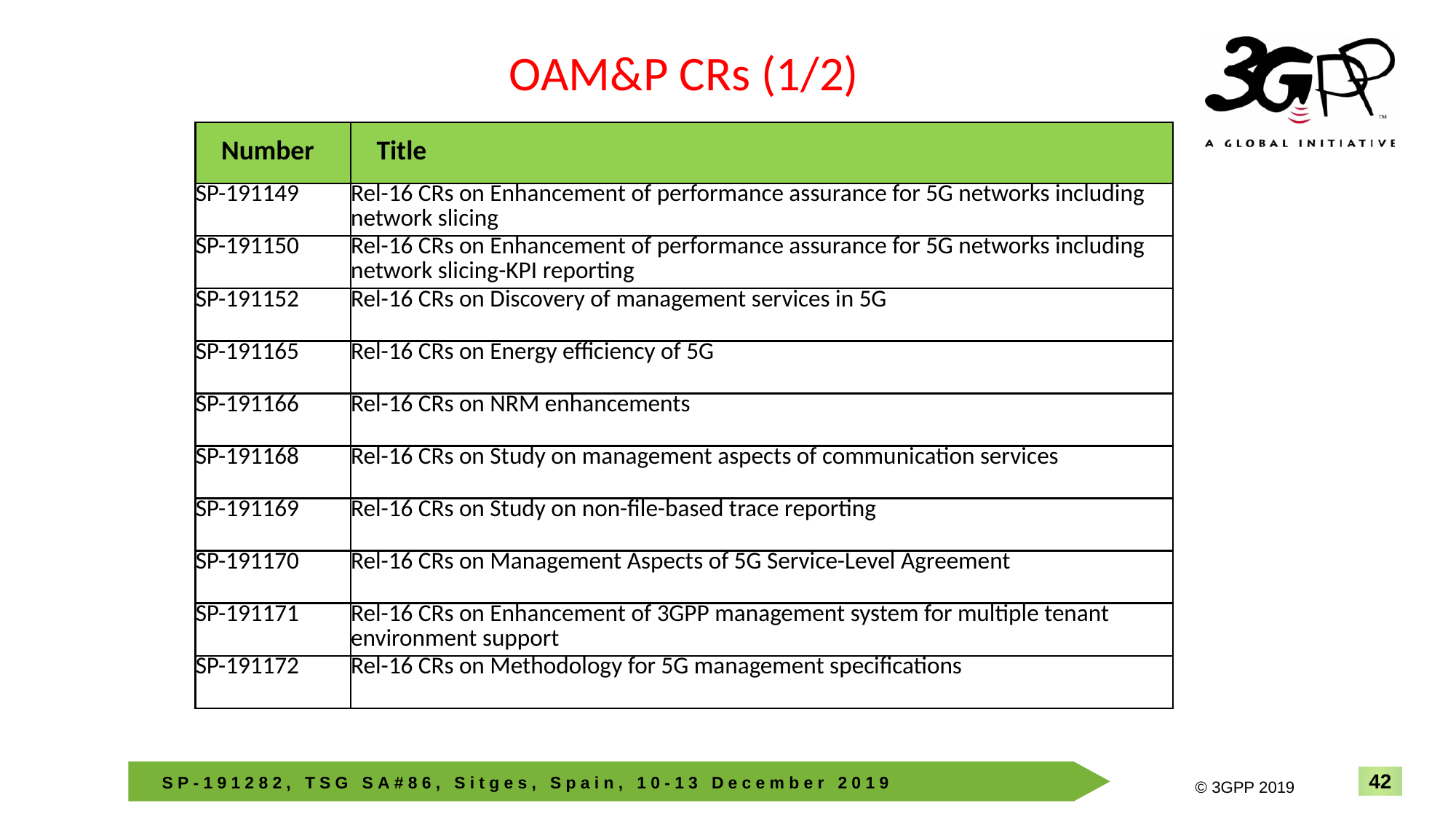

OAM&P CRs (1/2)
| Number | Title |
| --- | --- |
| SP-191149 | Rel-16 CRs on Enhancement of performance assurance for 5G networks including network slicing |
| SP-191150 | Rel-16 CRs on Enhancement of performance assurance for 5G networks including network slicing-KPI reporting |
| SP-191152 | Rel-16 CRs on Discovery of management services in 5G |
| SP-191165 | Rel-16 CRs on Energy efficiency of 5G |
| SP-191166 | Rel-16 CRs on NRM enhancements |
| SP-191168 | Rel-16 CRs on Study on management aspects of communication services |
| SP-191169 | Rel-16 CRs on Study on non-file-based trace reporting |
| SP-191170 | Rel-16 CRs on Management Aspects of 5G Service-Level Agreement |
| SP-191171 | Rel-16 CRs on Enhancement of 3GPP management system for multiple tenant environment support |
| SP-191172 | Rel-16 CRs on Methodology for 5G management specifications |